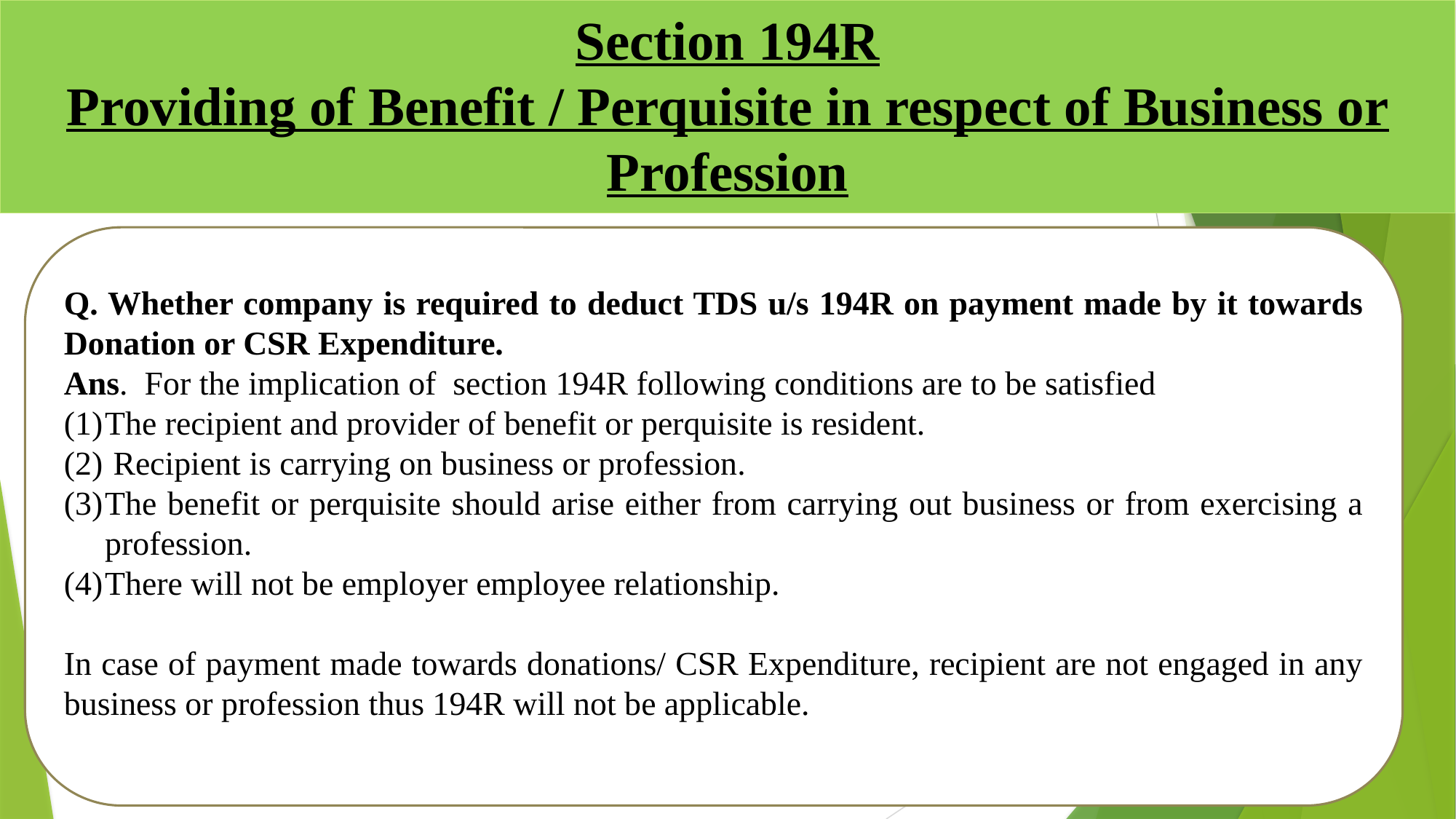

# Section 194R Providing of Benefit / Perquisite in respect of Business or Profession
Q. Whether company is required to deduct TDS u/s 194R on payment made by it towards Donation or CSR Expenditure.
Ans.  For the implication of  section 194R following conditions are to be satisfied
The recipient and provider of benefit or perquisite is resident.
 Recipient is carrying on business or profession.
The benefit or perquisite should arise either from carrying out business or from exercising a profession.
There will not be employer employee relationship.

In case of payment made towards donations/ CSR Expenditure, recipient are not engaged in any business or profession thus 194R will not be applicable.